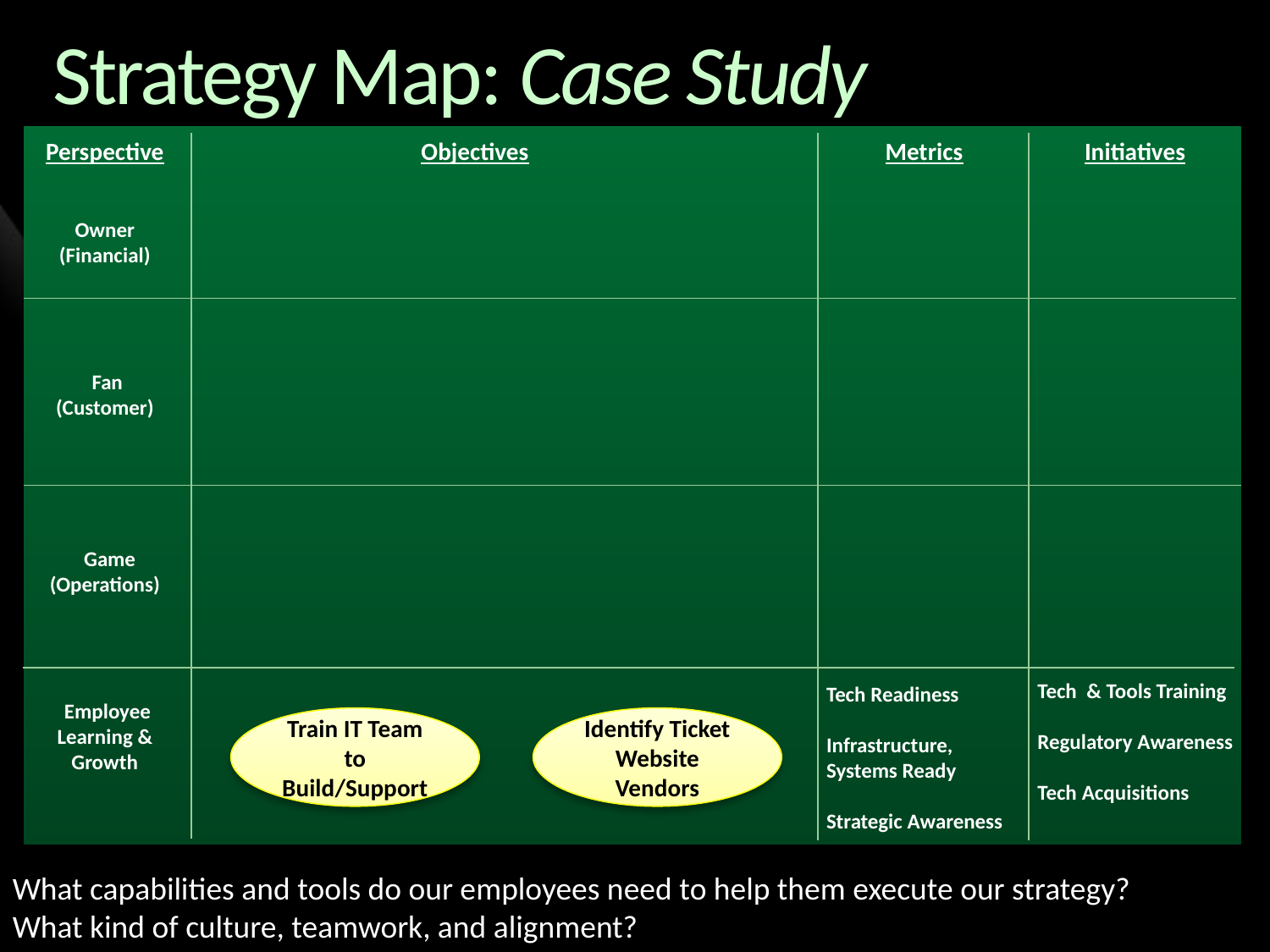

# Strategy Map: Case Study

Perspective

Owner (Financial)

 Fan (Customer)

  Game (Operations)

 Employee Learning & Growth
Objectives
Metrics
Initiatives
Tech  & Tools Training

Regulatory Awareness

Tech Acquisitions
Tech Readiness

Infrastructure, Systems Ready

Strategic Awareness
Train IT Team to Build/Support
Identify Ticket Website Vendors
What capabilities and tools do our employees need to help them execute our strategy?
What kind of culture, teamwork, and alignment?